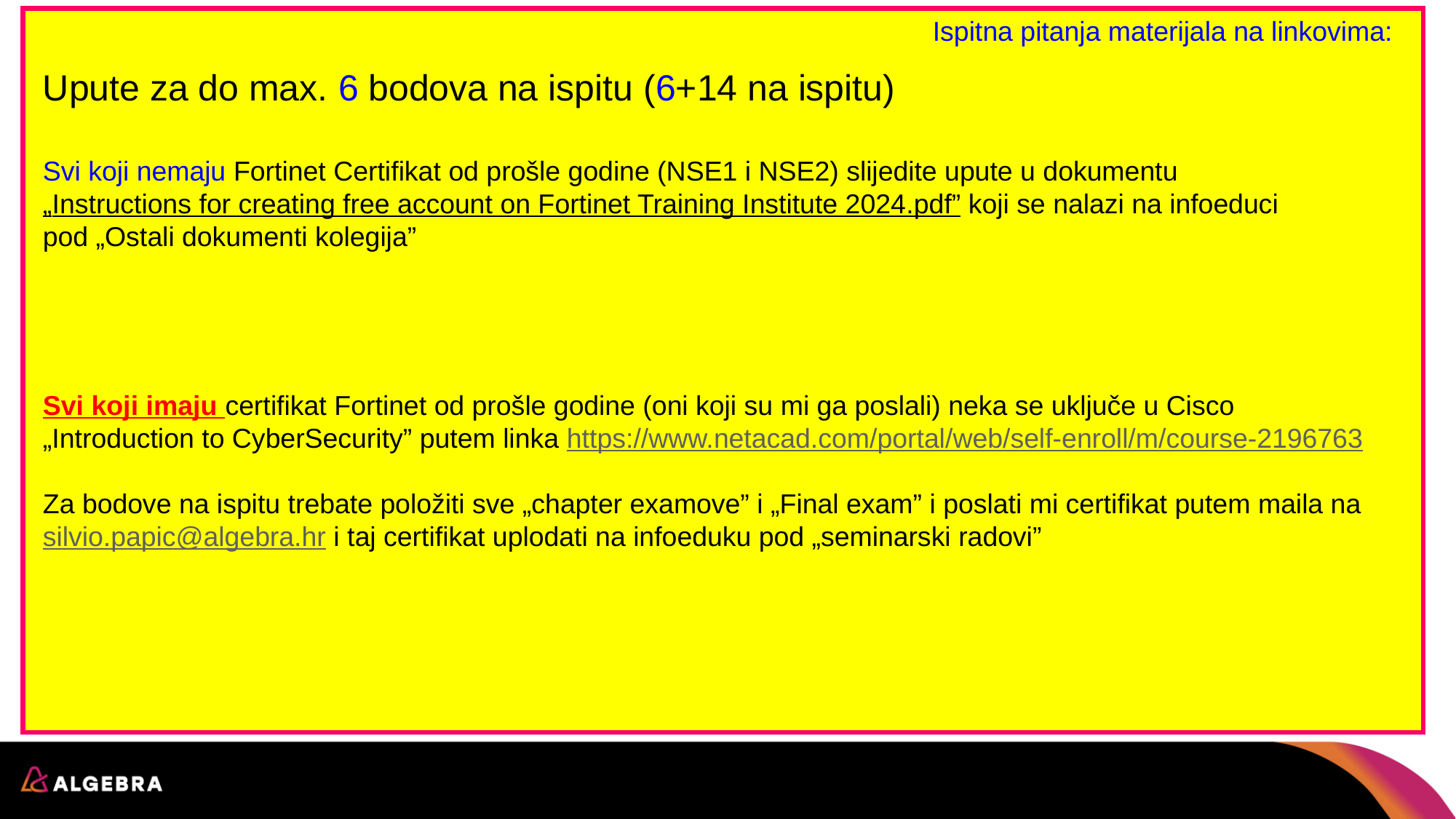

Ispitna pitanja materijala na linkovima:

Upute za do max. 6 bodova na ispitu (6+14 na ispitu)
Svi koji nemaju Fortinet Certifikat od prošle godine (NSE1 i NSE2) slijedite upute u dokumentu „Instructions for creating free account on Fortinet Training Institute 2024.pdf” koji se nalazi na infoeduci pod „Ostali dokumenti kolegija”

Svi koji imaju certifikat Fortinet od prošle godine (oni koji su mi ga poslali) neka se uključe u Cisco „Introduction to CyberSecurity” putem linka https://www.netacad.com/portal/web/self-enroll/m/course-2196763

Za bodove na ispitu trebate položiti sve „chapter examove” i „Final exam” i poslati mi certifikat putem maila na silvio.papic@algebra.hr i taj certifikat uplodati na infoeduku pod „seminarski radovi”